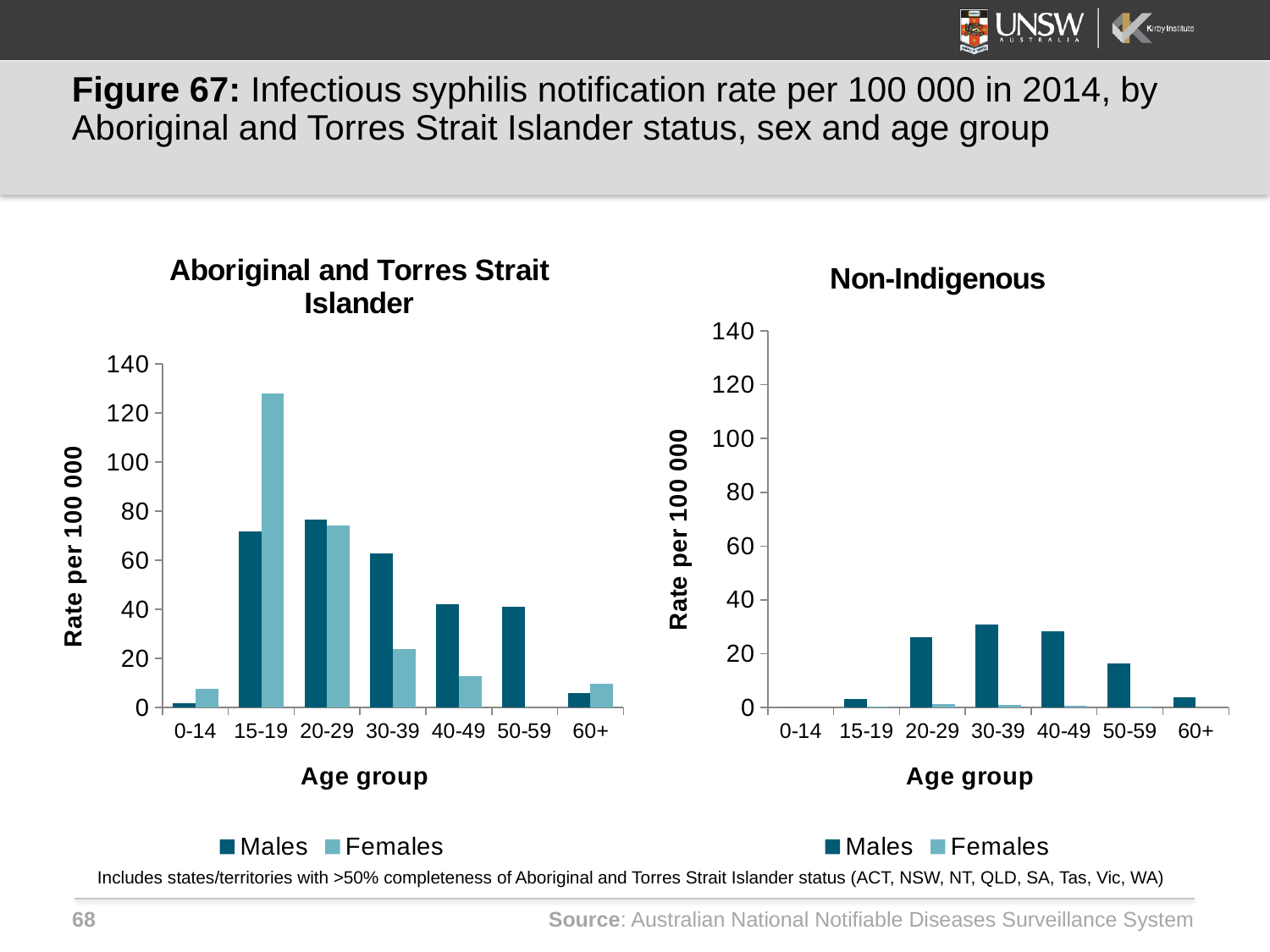

# Figure 67: Infectious syphilis notification rate per 100 000 in 2014, by Aboriginal and Torres Strait Islander status, sex and age group

### Chart: Aboriginal and Torres Strait Islander

| Category | Males | Females |
|---|---|---|
| 0-14 | 1.631375 | 7.631193 |
| 15-19 | 71.77606 | 128.041 |
| 20-29 | 76.53425 | 74.08612 |
| 30-39 | 62.65507 | 23.79196 |
| 40-49 | 42.03329 | 12.82479 |
| 50-59 | 40.92323 | 0.0 |
| 60+ | 5.885815 | 9.748013 |

### Chart: Non-Indigenous

| Category | Males | Females |
|---|---|---|
| 0-14 | 0.0 | 0.0 |
| 15-19 | 3.053321 | 0.440092 |
| 20-29 | 26.01472 | 1.296827 |
| 30-39 | 30.91964 | 0.942139 |
| 40-49 | 28.30254 | 0.759721 |
| 50-59 | 16.33856 | 0.067298 |
| 60+ | 3.794336 | 0.0 |
Includes states/territories with >50% completeness of Aboriginal and Torres Strait Islander status (ACT, NSW, NT, QLD, SA, Tas, Vic, WA)
Source: Australian National Notifiable Diseases Surveillance System

68